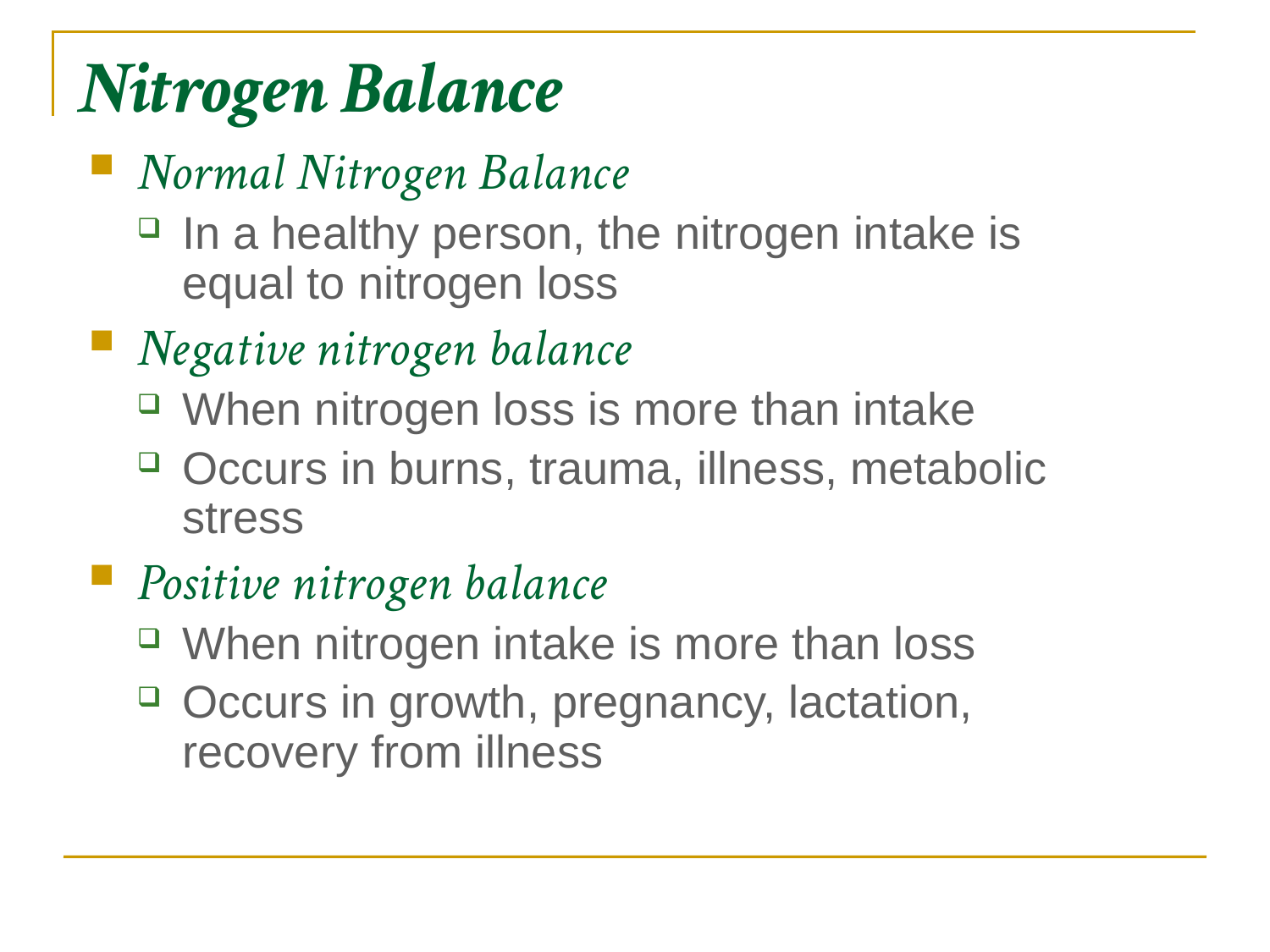

# Nitrogen Balance
Normal Nitrogen Balance
In a healthy person, the nitrogen intake is equal to nitrogen loss
Negative nitrogen balance
When nitrogen loss is more than intake
Occurs in burns, trauma, illness, metabolic stress
Positive nitrogen balance
When nitrogen intake is more than loss
Occurs in growth, pregnancy, lactation, recovery from illness